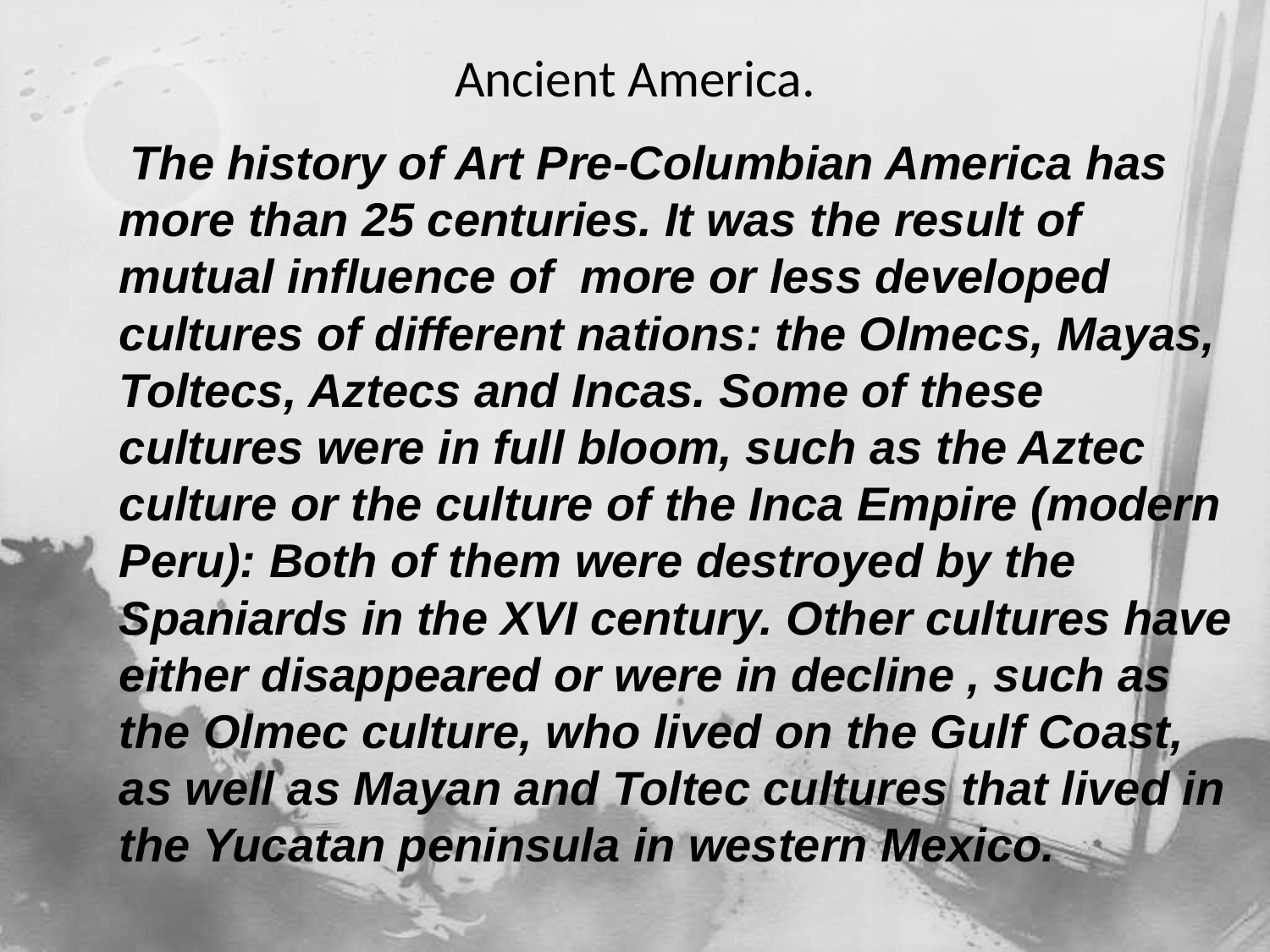

# Ancient America.
     The history of Art Pre-Columbian America has more than 25 centuries. It was the result of mutual influence of  more or less developed cultures of different nations: the Olmecs, Mayas, Toltecs, Aztecs and Incas. Some of these cultures were in full bloom, such as the Aztec culture or the culture of the Inca Empire (modern Peru): Both of them were destroyed by the Spaniards in the XVI century. Other cultures have either disappeared or were in decline , such as the Olmec culture, who lived on the Gulf Coast, as well as Mayan and Toltec cultures that lived in the Yucatan peninsula in western Mexico.